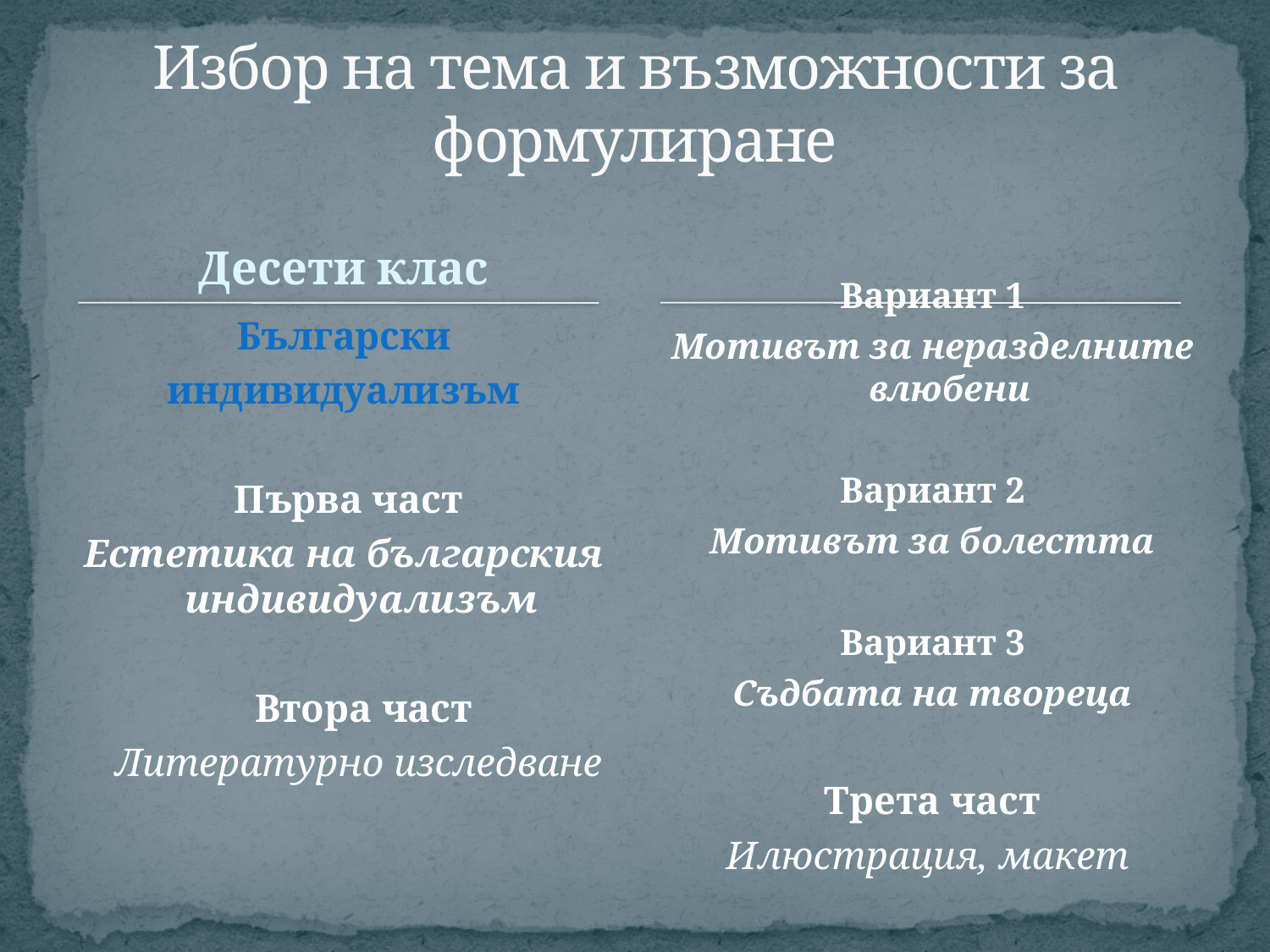

# Избор на тема и възможности за формулиране
Десети клас
Вариант 1
Мотивът за неразделните влюбени

Вариант 2
Мотивът за болестта

Вариант 3
Съдбата на твореца

Трета част
Илюстрация, макет
Български
индивидуализъм

 Първа част
Естетика на българския индивидуализъм

    Втора част
   Литературно изследване